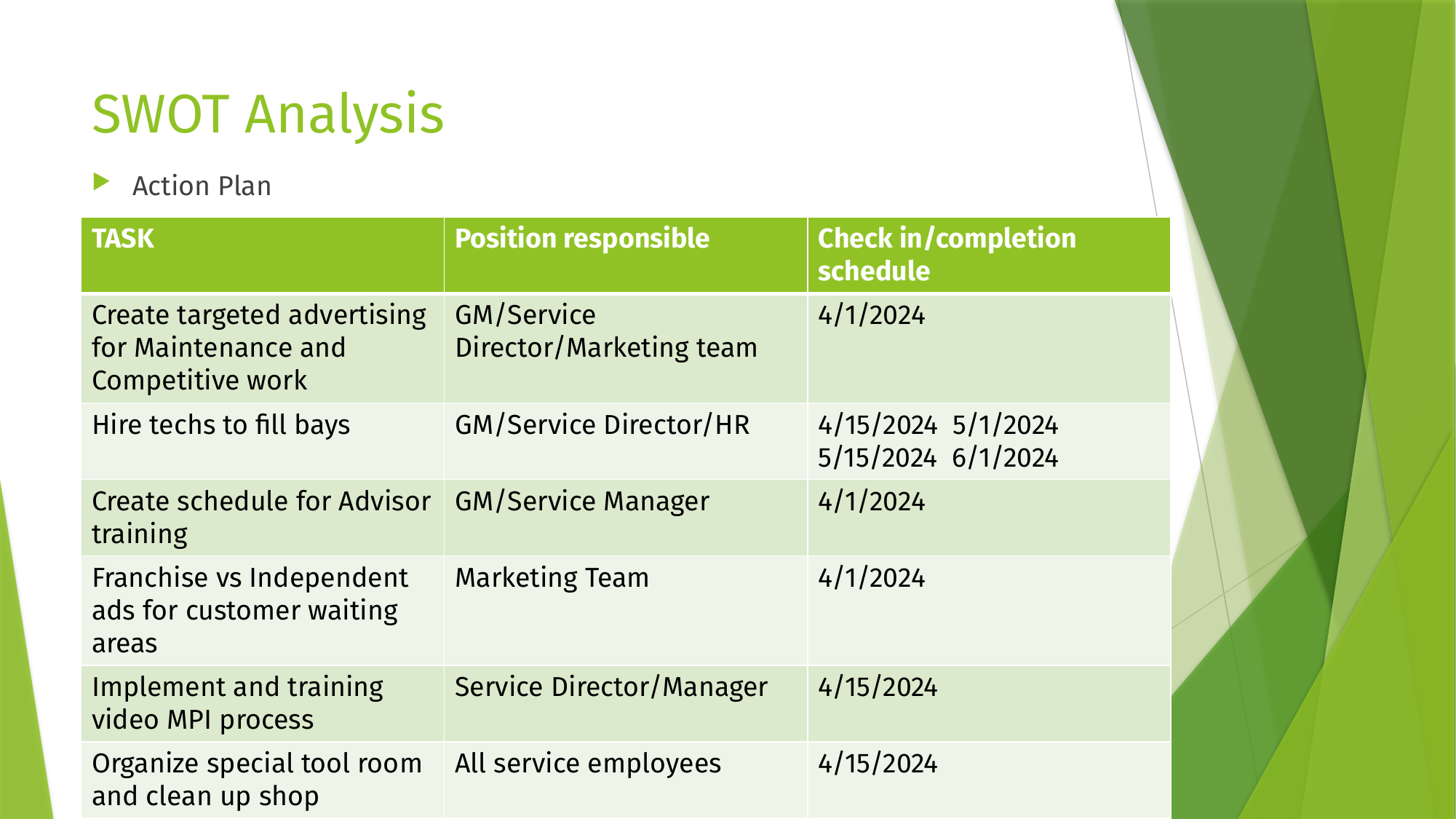

# SWOT Analysis
Action Plan

| TASK | Position responsible | Check in/completion schedule |
| --- | --- | --- |
| Create targeted advertising for Maintenance and Competitive work | GM/Service Director/Marketing team | 4/1/2024 |
| Hire techs to fill bays | GM/Service Director/HR | 4/15/2024 5/1/2024 5/15/2024 6/1/2024 |
| Create schedule for Advisor training | GM/Service Manager | 4/1/2024 |
| Franchise vs Independent ads for customer waiting areas | Marketing Team | 4/1/2024 |
| Implement and training video MPI process | Service Director/Manager | 4/15/2024 |
| Organize special tool room and clean up shop | All service employees | 4/15/2024 |
|  |  |  |